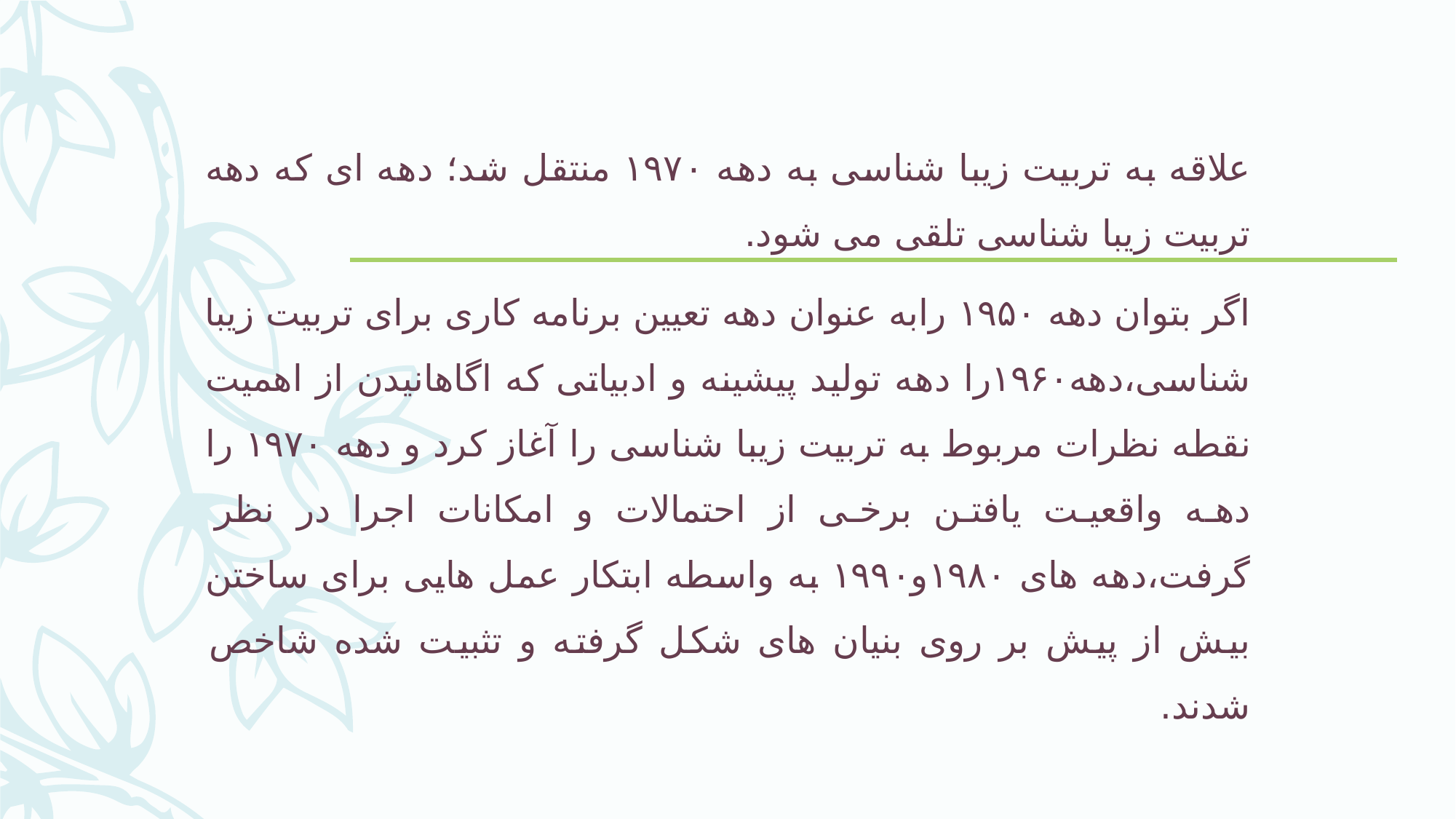

علاقه به تربیت زیبا شناسی به دهه ۱۹۷۰ منتقل شد؛ دهه ای که دهه تربیت زیبا شناسی تلقی می شود.
اگر بتوان دهه ۱۹۵۰ رابه عنوان دهه تعیین برنامه کاری برای تربیت زیبا شناسی،دهه۱۹۶۰را دهه تولید پیشینه و ادبیاتی که اگاهانیدن از اهمیت نقطه نظرات مربوط به تربیت زیبا شناسی را آغاز کرد و دهه ۱۹۷۰ را دهه واقعیت یافتن برخی از احتمالات و امکانات اجرا در نظر گرفت،دهه های ۱۹۸۰و۱۹۹۰ به واسطه ابتکار عمل هایی برای ساختن بیش از پیش بر روی بنیان های شکل گرفته و تثبیت شده شاخص شدند.